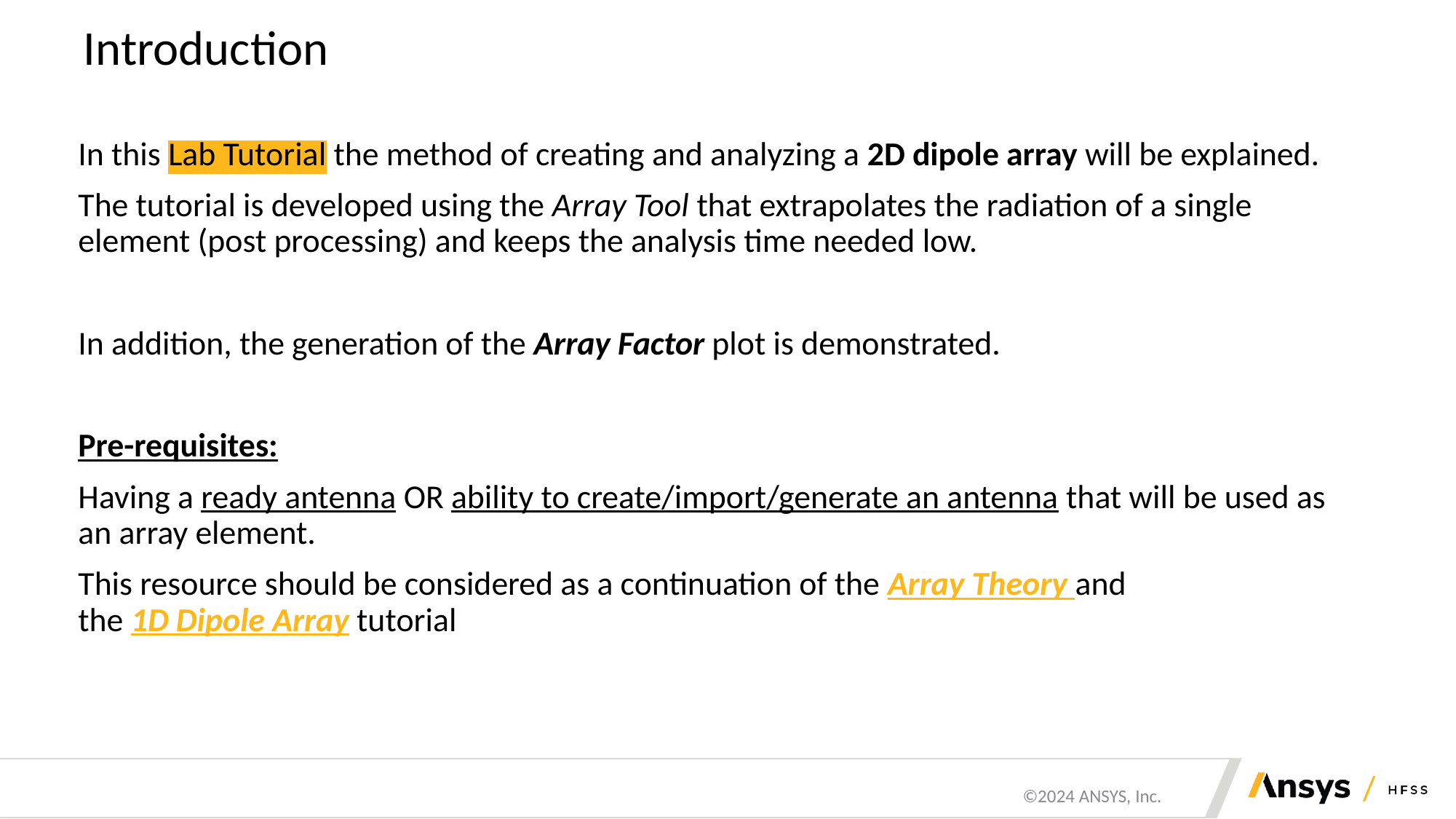

# Introduction
In this Lab Tutorial the method of creating and analyzing a 2D dipole array will be explained.
The tutorial is developed using the Array Tool that extrapolates the radiation of a single element (post processing) and keeps the analysis time needed low.

In addition, the generation of the Array Factor plot is demonstrated.

Pre-requisites:
Having a ready antenna OR ability to create/import/generate an antenna that will be used as an array element.
This resource should be considered as a continuation of the Array Theory and
the 1D Dipole Array tutorial